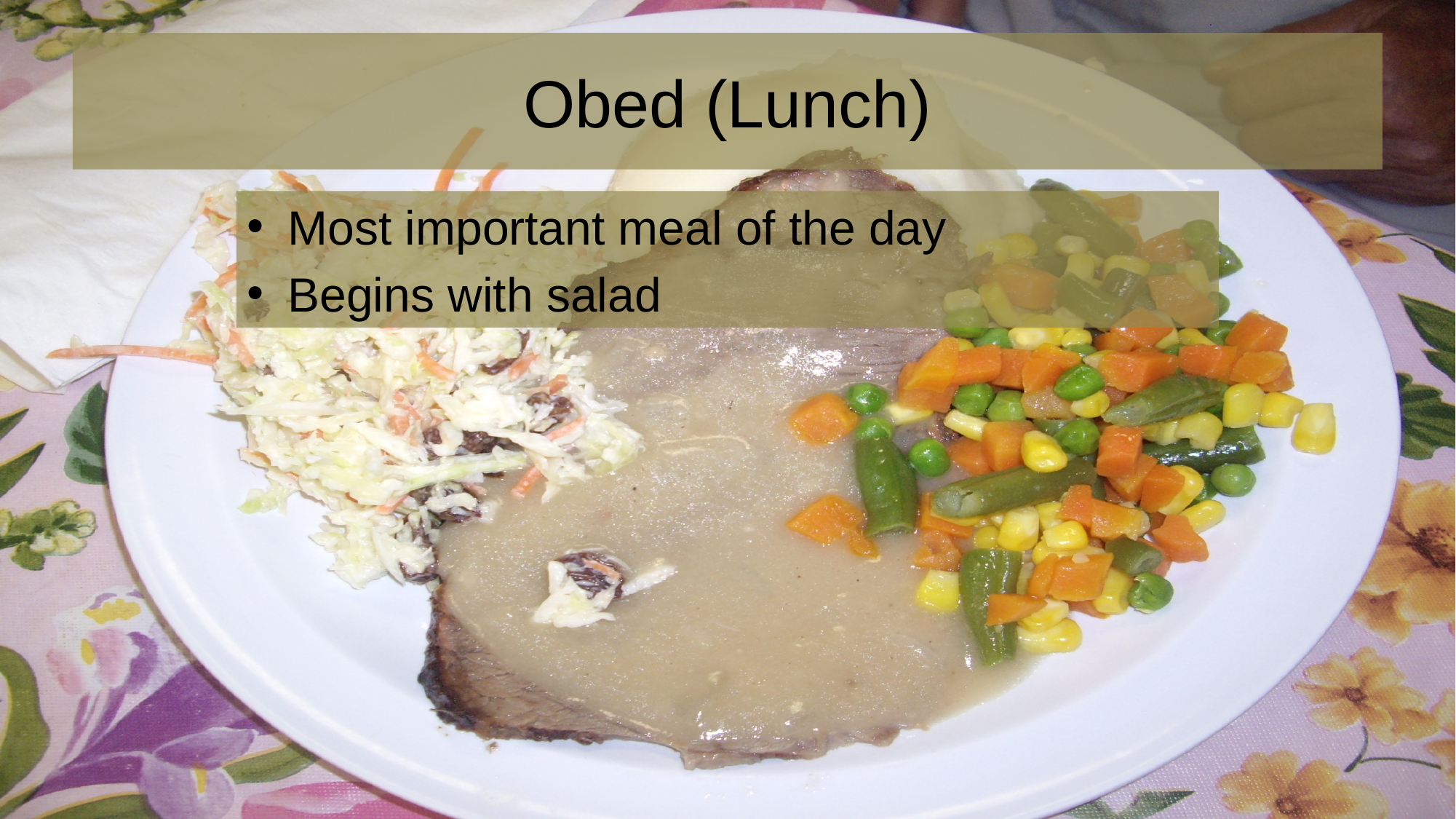

# Obed (Lunch)
Most important meal of the day
Begins with salad